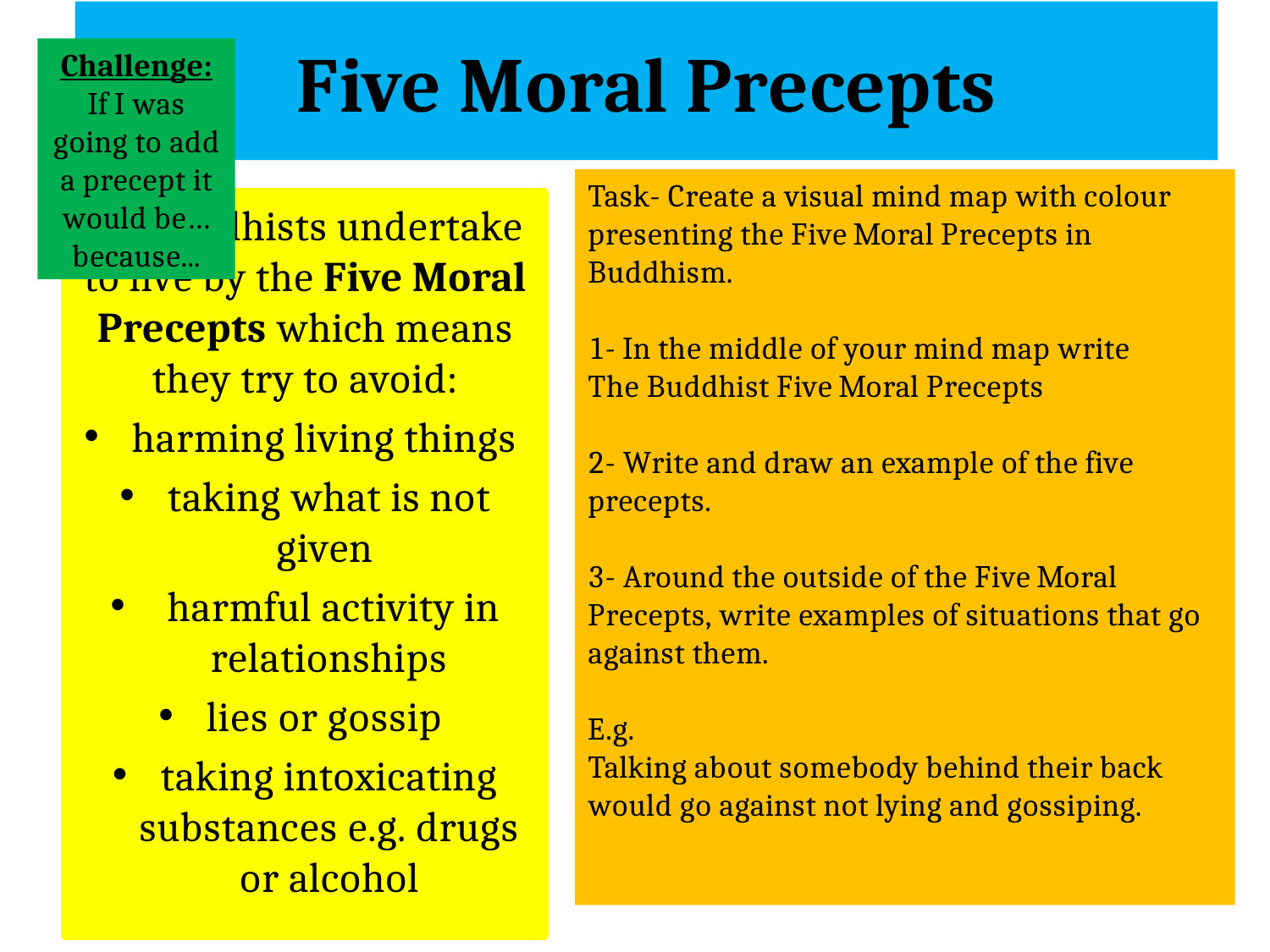

# Five Moral Precepts
Challenge:
If I was going to add a precept it would be…
because...
Task- Create a visual mind map with colour presenting the Five Moral Precepts in Buddhism.

1- In the middle of your mind map write
The Buddhist Five Moral Precepts

2- Write and draw an example of the five precepts.

3- Around the outside of the Five Moral Precepts, write examples of situations that go against them.

E.g.
Talking about somebody behind their back would go against not lying and gossiping.

All Buddhists undertake to live by the Five Moral Precepts which means they try to avoid:
harming living things
taking what is not given
 harmful activity in relationships
lies or gossip
taking intoxicating substances e.g. drugs or alcohol